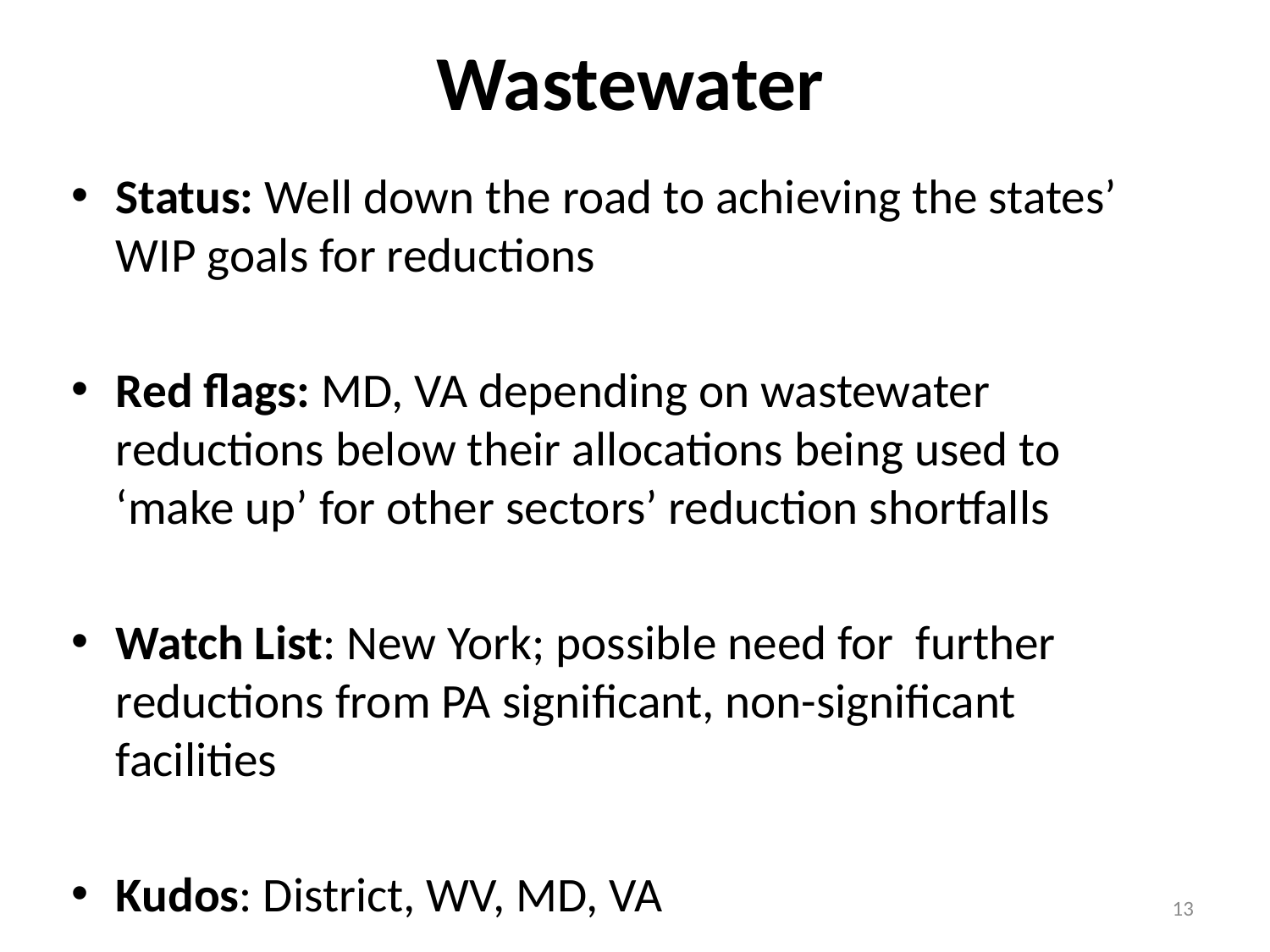

# Wastewater
Status: Well down the road to achieving the states’ WIP goals for reductions

Red flags: MD, VA depending on wastewater reductions below their allocations being used to ‘make up’ for other sectors’ reduction shortfalls

Watch List: New York; possible need for  further reductions from PA significant, non-significant facilities

Kudos: District, WV, MD, VA
13